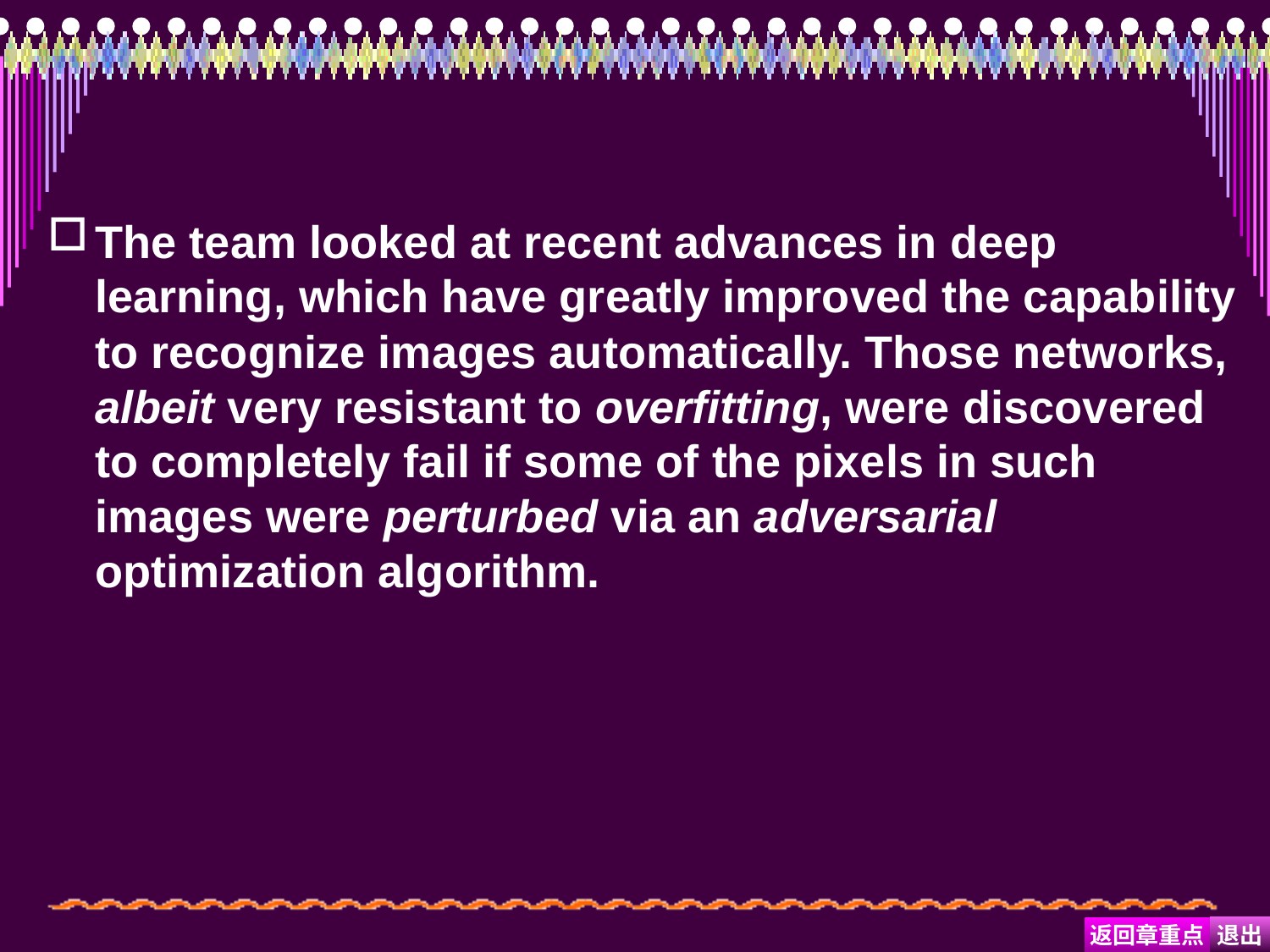

#
The team looked at recent advances in deep learning, which have greatly improved the capability to recognize images automatically. Those networks, albeit very resistant to overfitting, were discovered to completely fail if some of the pixels in such images were perturbed via an adversarial optimization algorithm.